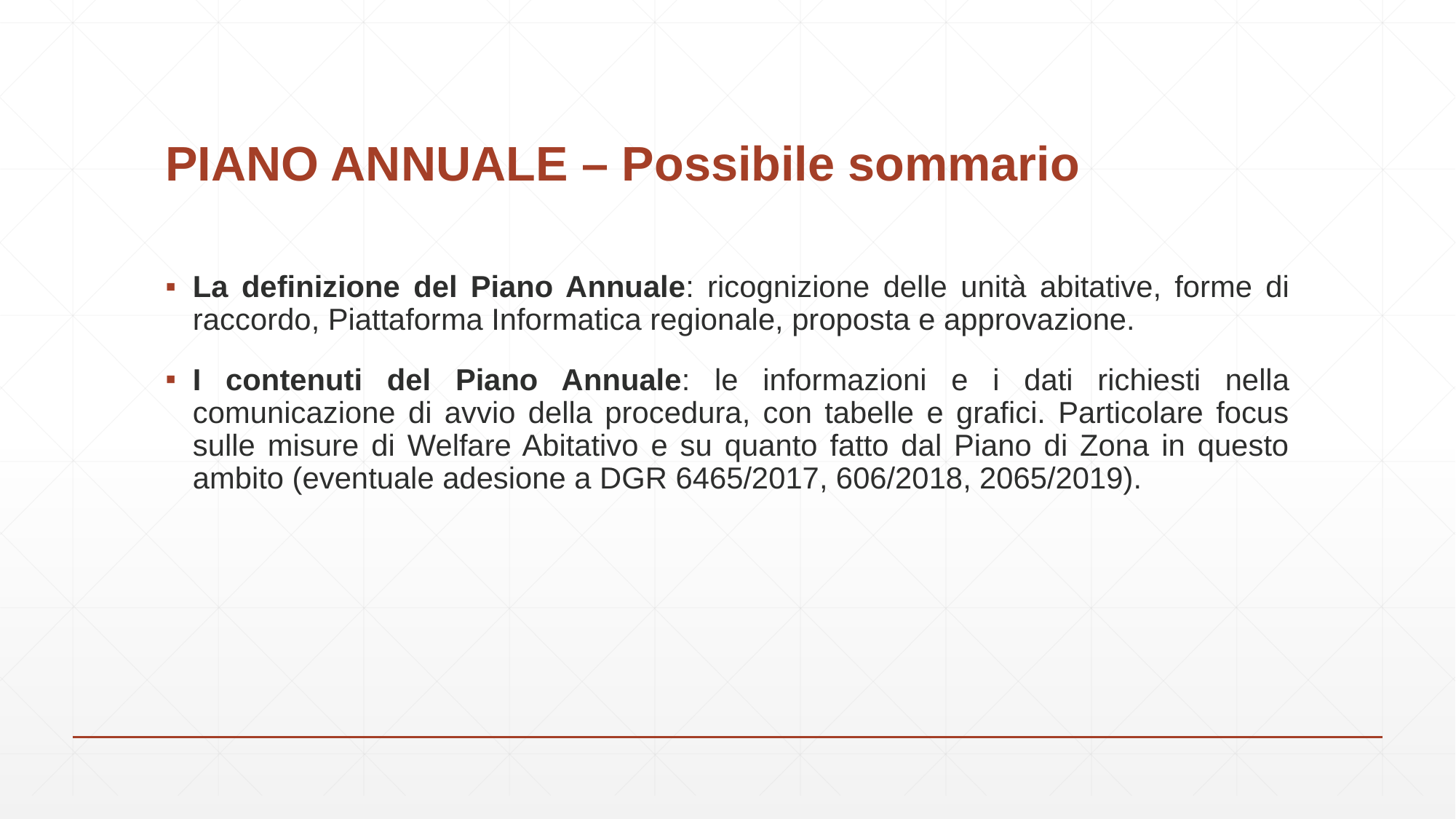

# PIANO ANNUALE – Possibile sommario

La definizione del Piano Annuale: ricognizione delle unità abitative, forme di raccordo, Piattaforma Informatica regionale, proposta e approvazione.
I contenuti del Piano Annuale: le informazioni e i dati richiesti nella comunicazione di avvio della procedura, con tabelle e grafici. Particolare focus sulle misure di Welfare Abitativo e su quanto fatto dal Piano di Zona in questo ambito (eventuale adesione a DGR 6465/2017, 606/2018, 2065/2019).